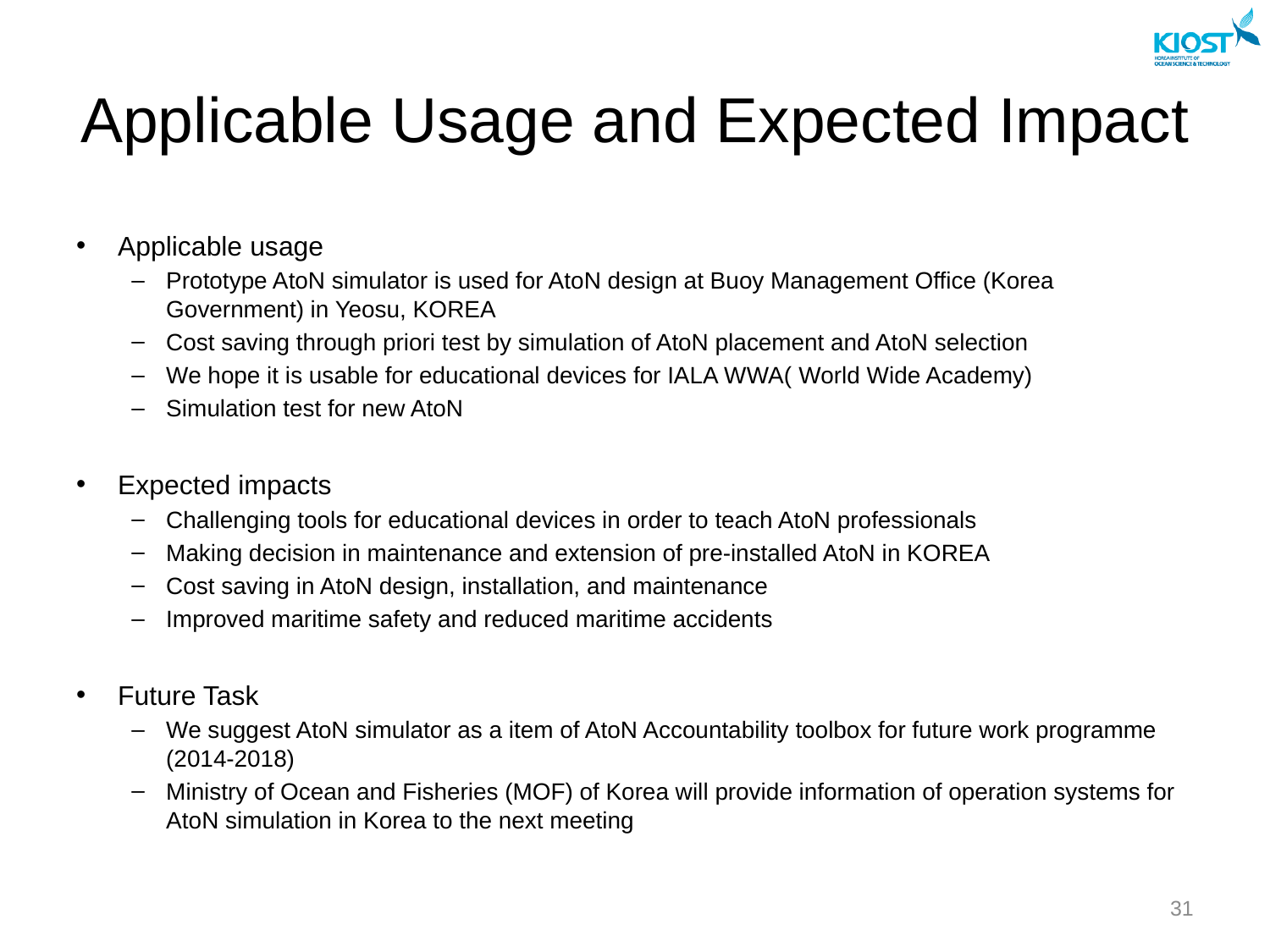

# Applicable Usage and Expected Impact
Applicable usage
Prototype AtoN simulator is used for AtoN design at Buoy Management Office (Korea Government) in Yeosu, KOREA
Cost saving through priori test by simulation of AtoN placement and AtoN selection
We hope it is usable for educational devices for IALA WWA( World Wide Academy)
Simulation test for new AtoN

Expected impacts
Challenging tools for educational devices in order to teach AtoN professionals
Making decision in maintenance and extension of pre-installed AtoN in KOREA
Cost saving in AtoN design, installation, and maintenance
Improved maritime safety and reduced maritime accidents

Future Task
We suggest AtoN simulator as a item of AtoN Accountability toolbox for future work programme (2014-2018)
Ministry of Ocean and Fisheries (MOF) of Korea will provide information of operation systems for AtoN simulation in Korea to the next meeting
31